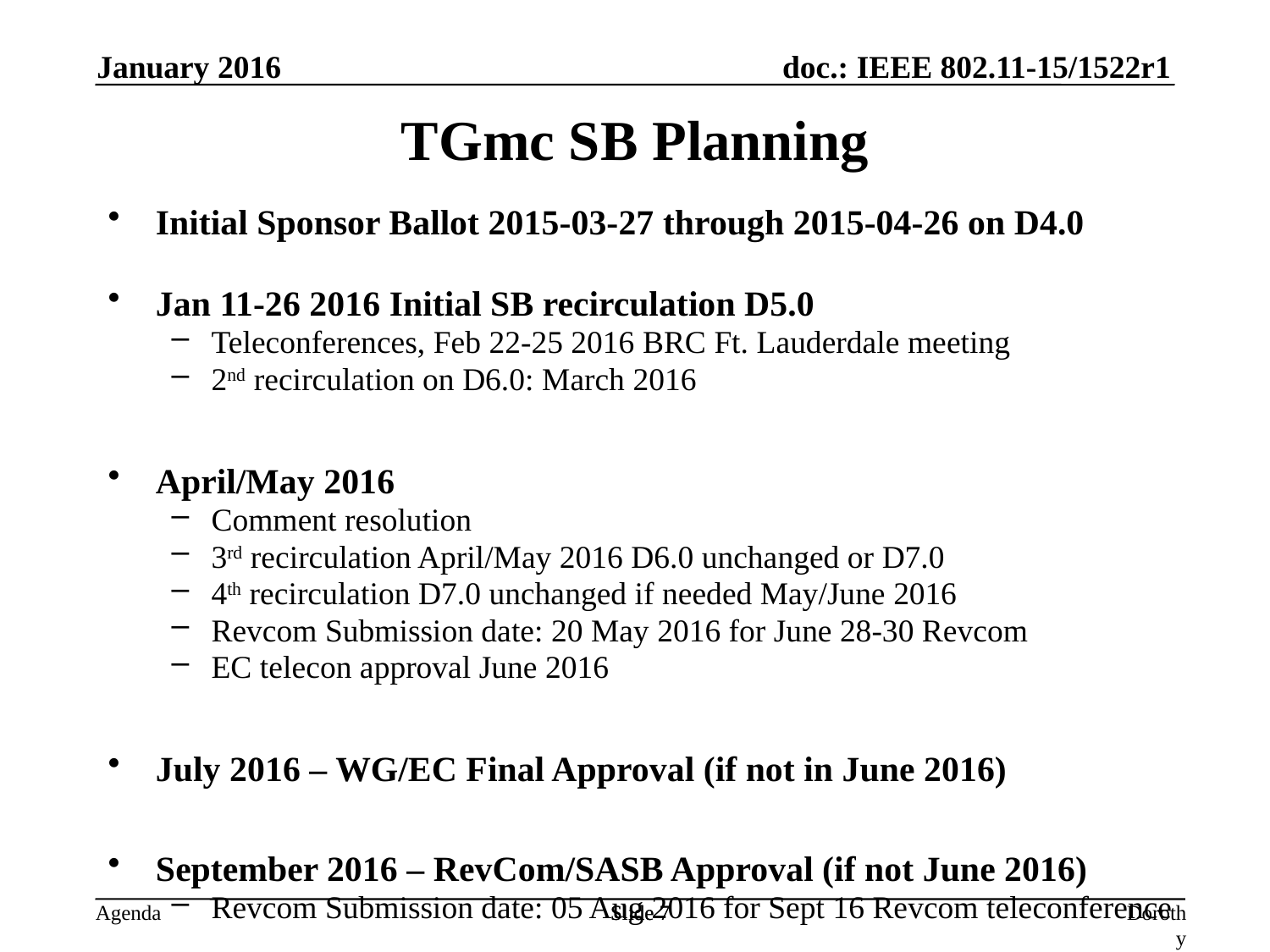

January 2016
TGmc SB Planning
Initial Sponsor Ballot 2015-03-27 through 2015-04-26 on D4.0

Jan 11-26 2016 Initial SB recirculation D5.0
Teleconferences, Feb 22-25 2016 BRC Ft. Lauderdale meeting
2nd recirculation on D6.0: March 2016

April/May 2016
Comment resolution
3rd recirculation April/May 2016 D6.0 unchanged or D7.0
4th recirculation D7.0 unchanged if needed May/June 2016
Revcom Submission date: 20 May 2016 for June 28-30 Revcom
EC telecon approval June 2016

July 2016 – WG/EC Final Approval (if not in June 2016)

September 2016 – RevCom/SASB Approval (if not June 2016)
Revcom Submission date: 05 Aug 2016 for Sept 16 Revcom teleconference
Slide 7
Slide 7
Dorothy Stanley, HPE